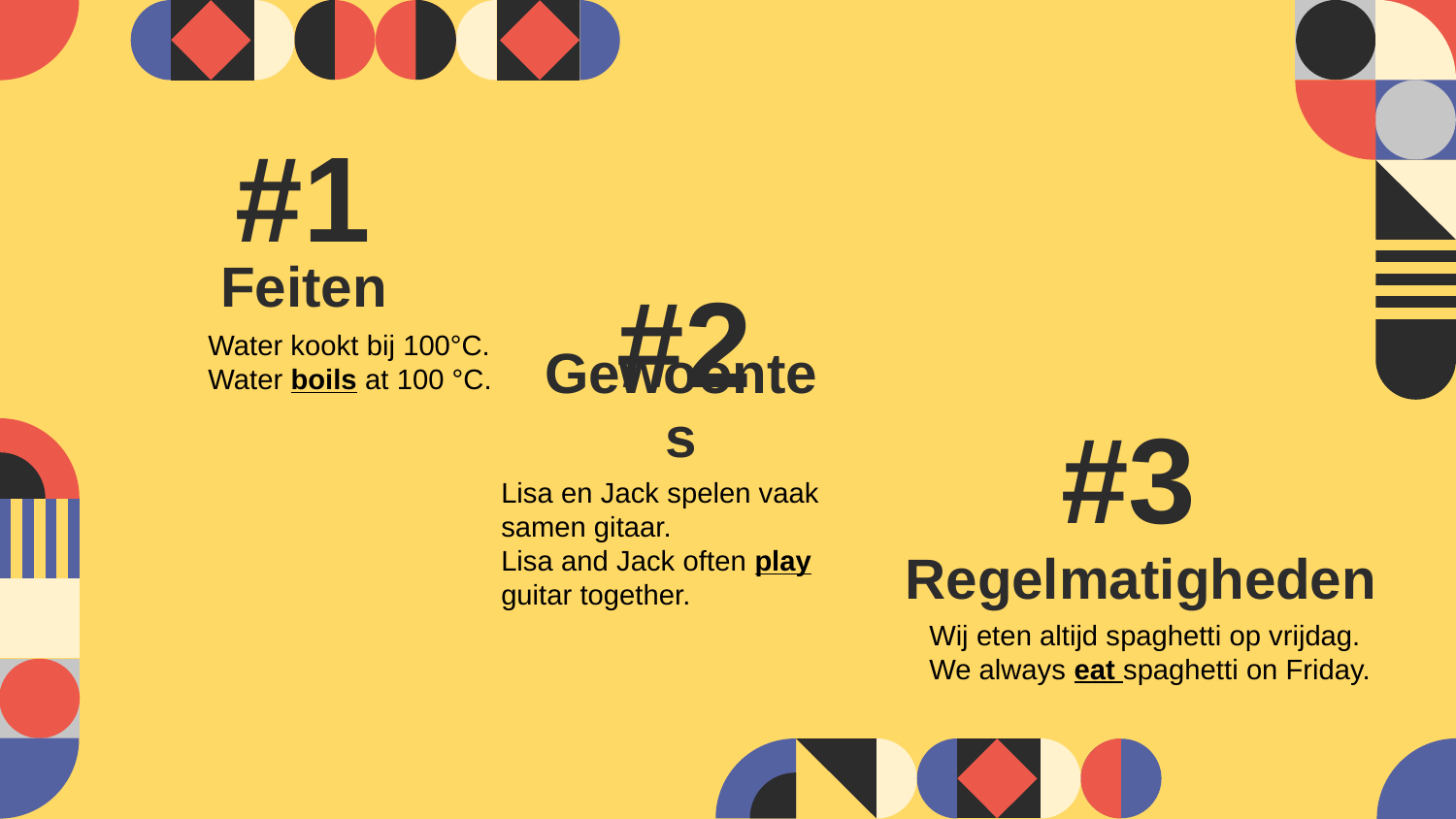

#1
# Feiten
Water kookt bij 100°C.
Water boils at 100 °C.
   #2
   Gewoontes
Lisa en Jack spelen vaak samen gitaar.
Lisa and Jack often play guitar together.

   #3
   Regelmatigheden
Wij eten altijd spaghetti op vrijdag.
We always eat spaghetti on Friday.